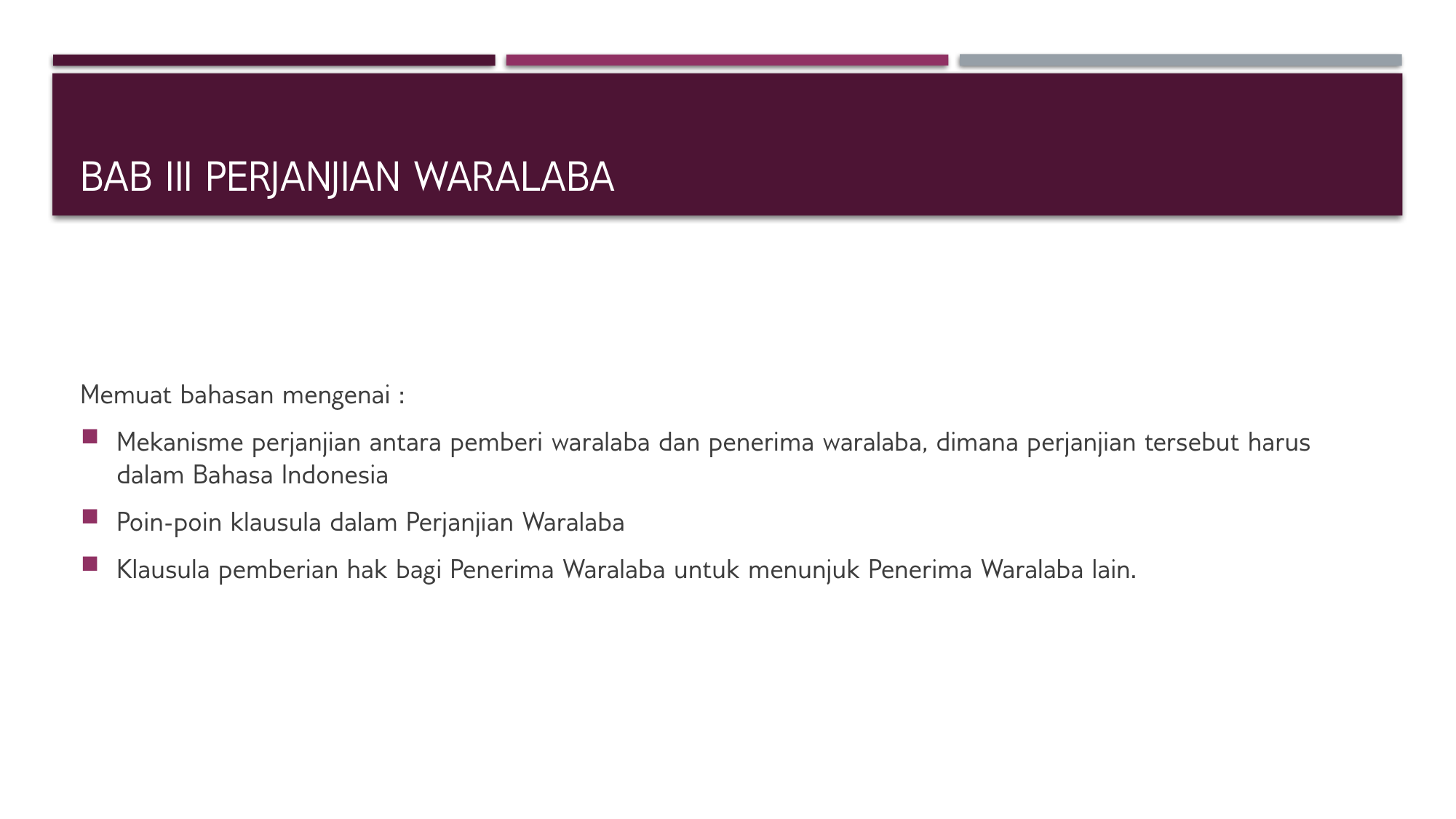

# Bab iii PERJANJIAN WARALABA
Memuat bahasan mengenai :
Mekanisme perjanjian antara pemberi waralaba dan penerima waralaba, dimana perjanjian tersebut harus dalam Bahasa Indonesia
Poin-poin klausula dalam Perjanjian Waralaba
Klausula pemberian hak bagi Penerima Waralaba untuk menunjuk Penerima Waralaba lain.